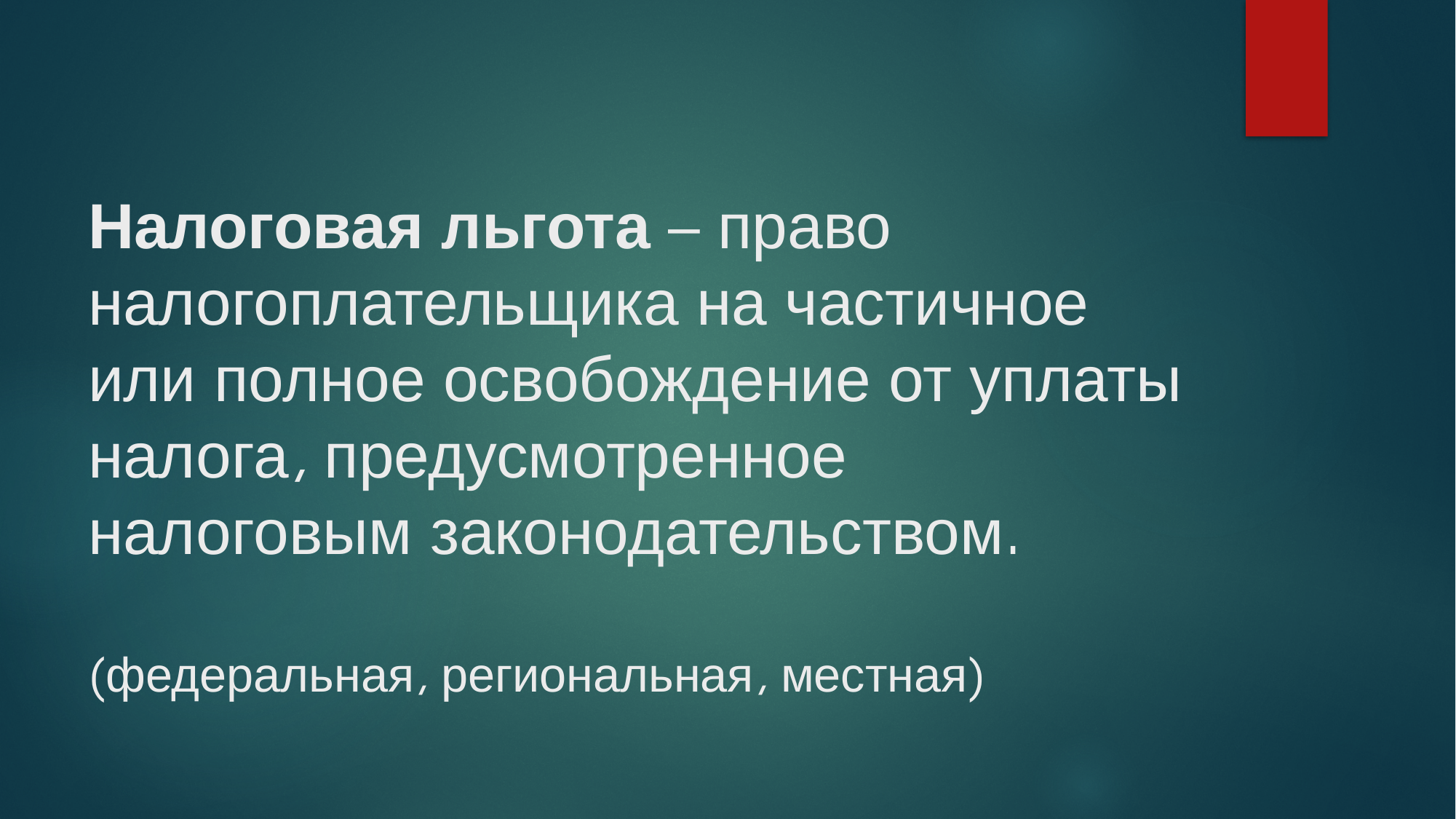

# Налоговая льгота – право налогоплательщика на частичное или полное освобождение от уплаты налога, предусмотренное налоговым законодательством. (федеральная, региональная, местная)